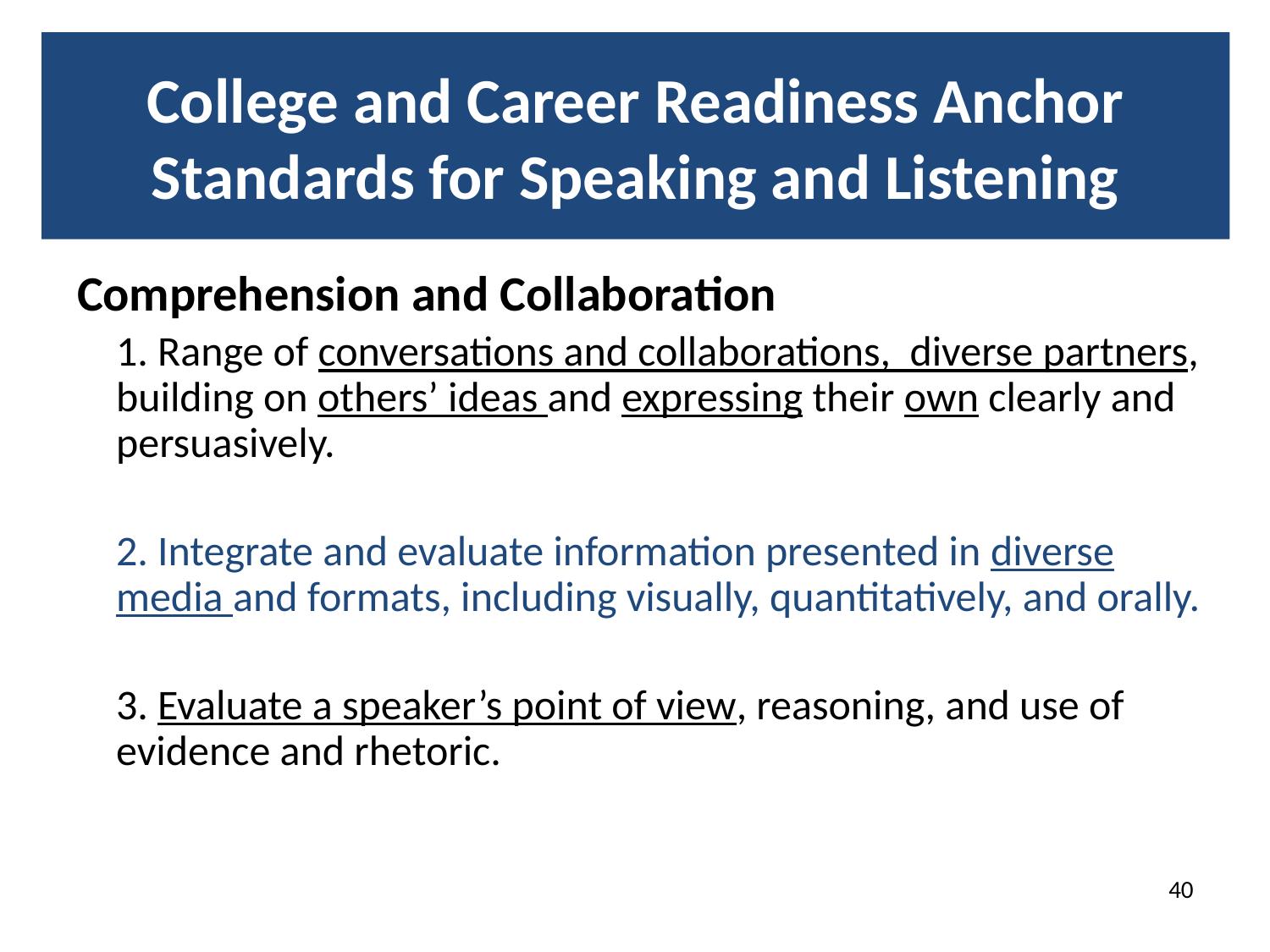

College and Career Readiness Anchor Standards for Speaking and Listening

Comprehension and Collaboration
	1. Range of conversations and collaborations,  diverse partners, building on others’ ideas and expressing their own clearly and persuasively.

	2. Integrate and evaluate information presented in diverse media and formats, including visually, quantitatively, and orally.

	3. Evaluate a speaker’s point of view, reasoning, and use of evidence and rhetoric.
40